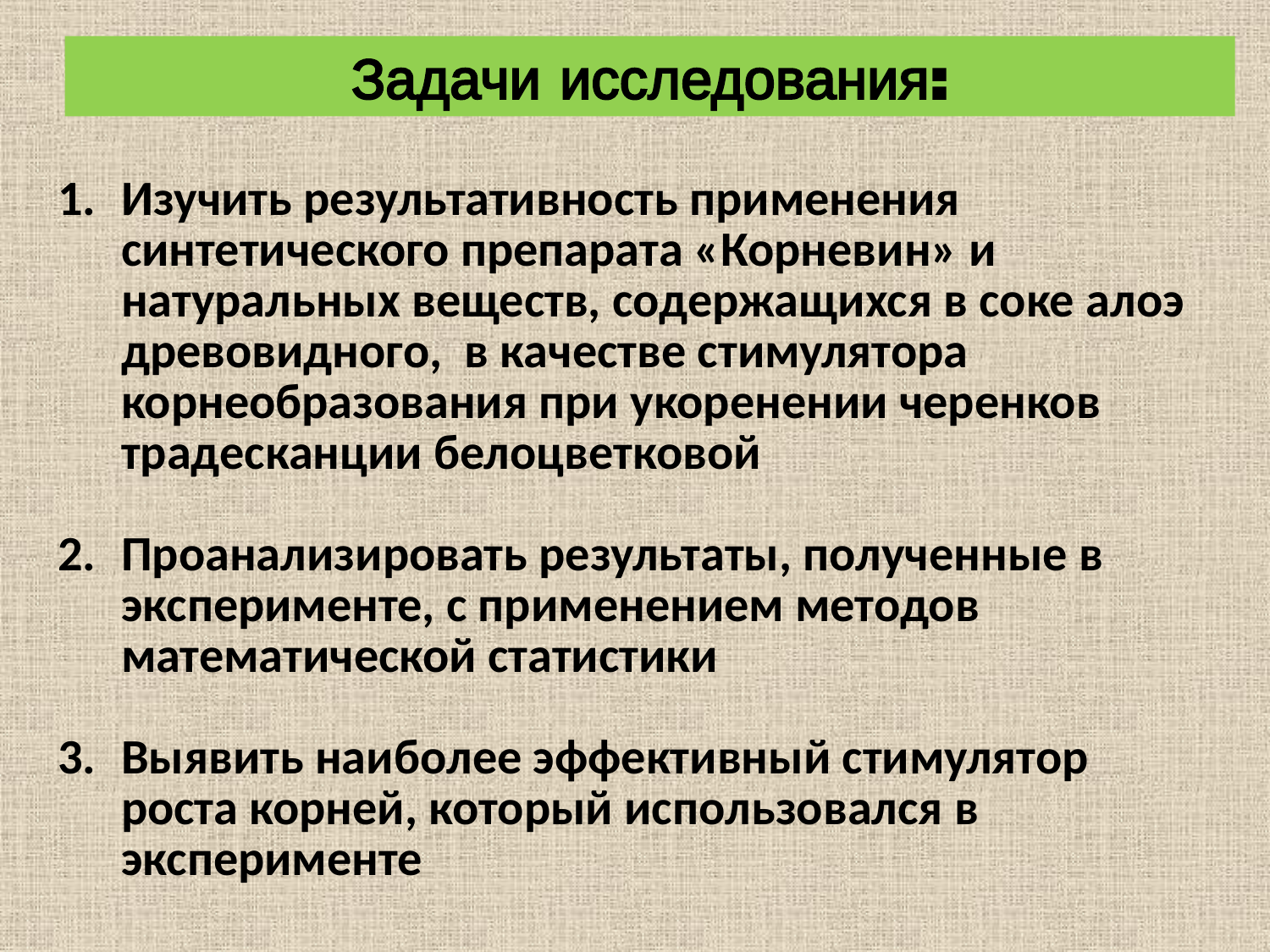

Задачи исследования:
Изучить результативность применения синтетического препарата «Корневин» и натуральных веществ, содержащихся в соке алоэ древовидного,  в качестве стимулятора корнеобразования при укоренении черенков традесканции белоцветковой

Проанализировать результаты, полученные в эксперименте, с применением методов математической статистики

Выявить наиболее эффективный стимулятор роста корней, который использовался в эксперименте